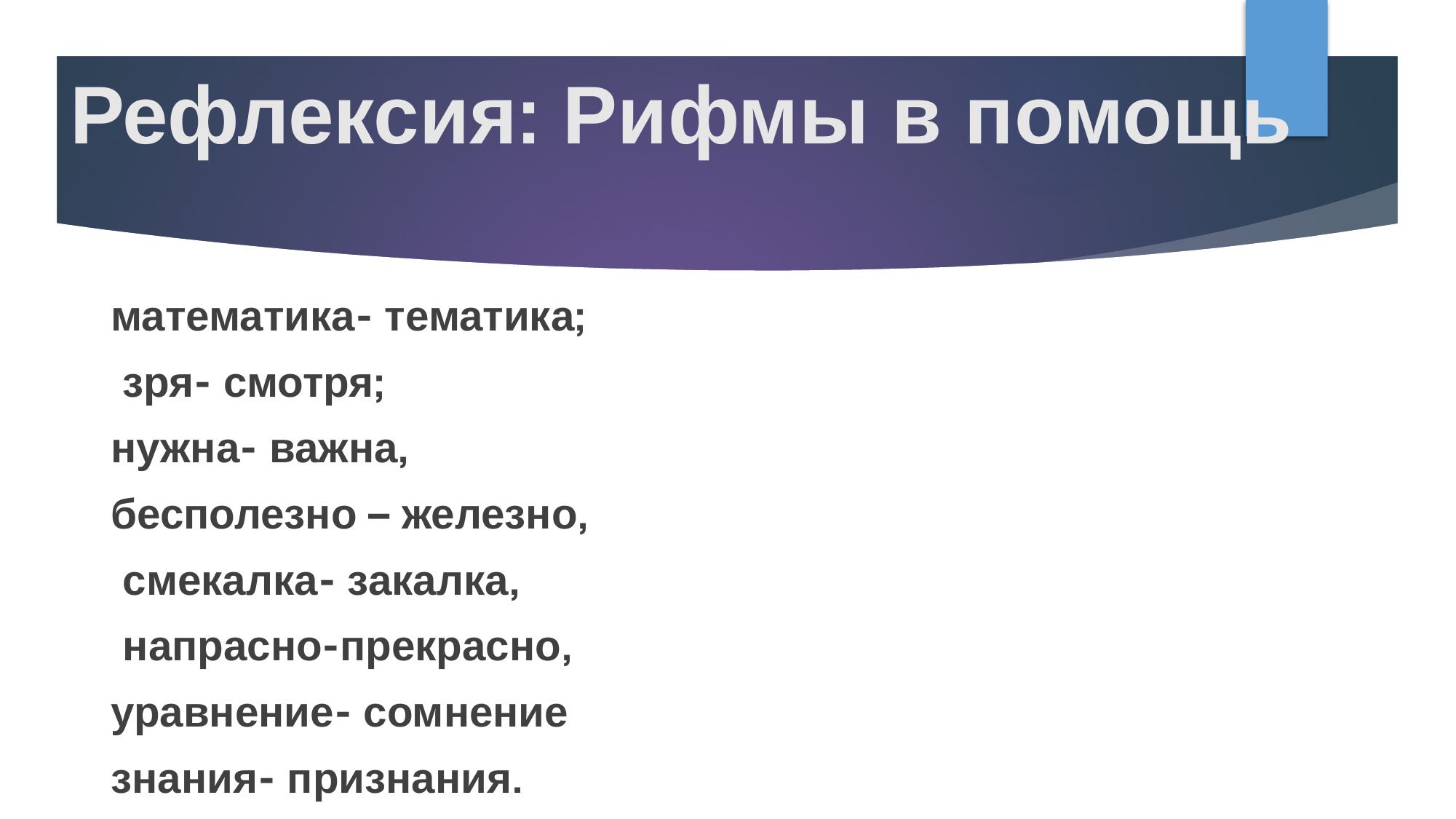

# Рефлексия: Рифмы в помощь
математика- тематика;
 зря- смотря;
нужна- важна,
бесполезно – железно,
 смекалка- закалка,
 напрасно-прекрасно,
уравнение- сомнение
знания- признания.